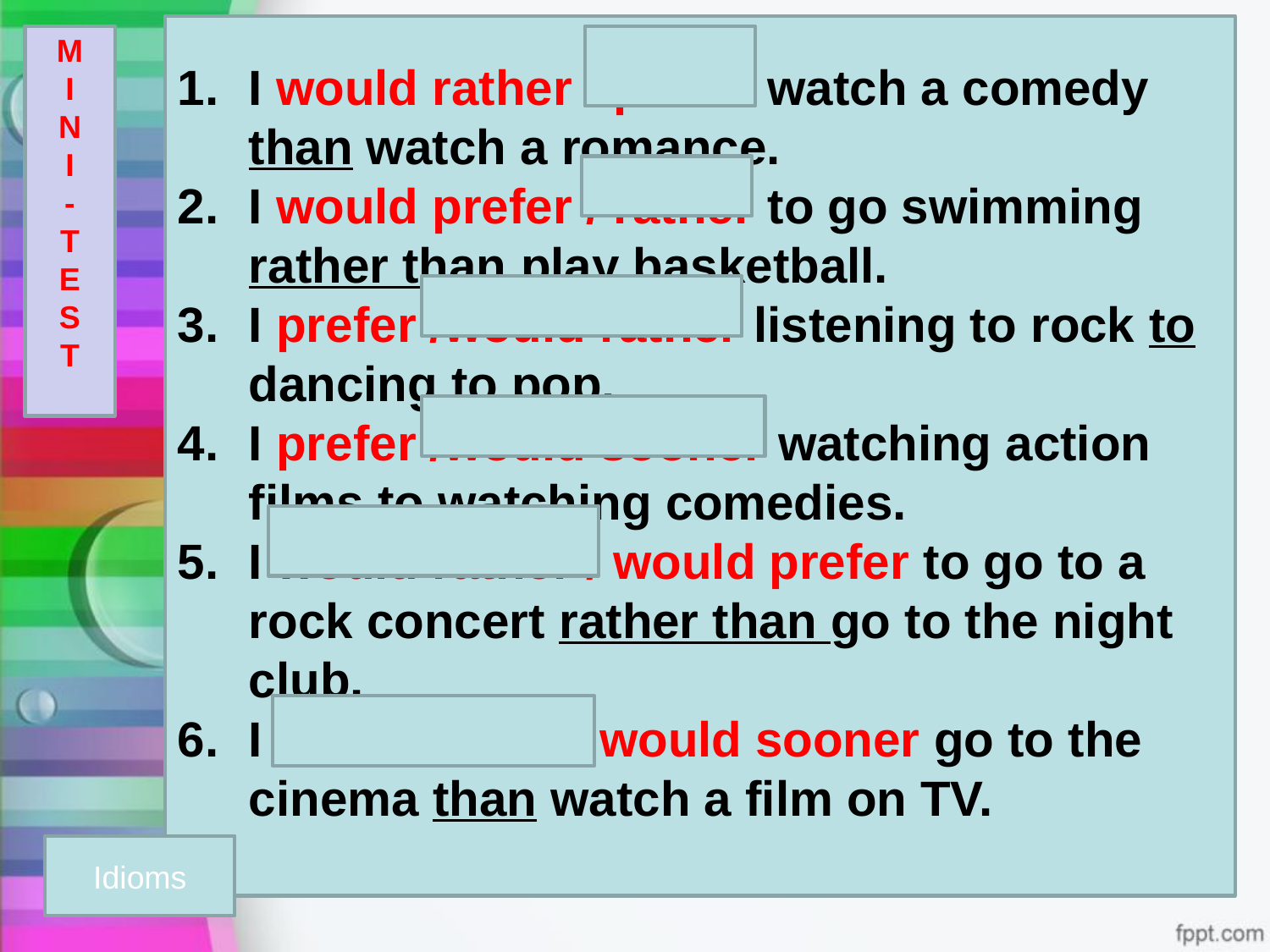

I would rather / prefer watch a comedy than watch a romance.
I would prefer / rather to go swimming rather than play basketball.
I prefer /would rather listening to rock to dancing to pop.
I prefer /would sooner watching action films to watching comedies.
I would rather / would prefer to go to a rock concert rather than go to the night club.
I would prefer/ would sooner go to the cinema than watch a film on TV.

M
I
N
I
-
T
E
S
T

# Workbook
M 5 d, ex.4
1 I’d rather
2 I prefer
3 sooner
4 rather than
M 5 i,ex.5
2 seeing ➝ see
3 from ➝ to
4 watching ➝ to watch
5 listen ➝ listening
6 to wait ➝ wait

Idioms